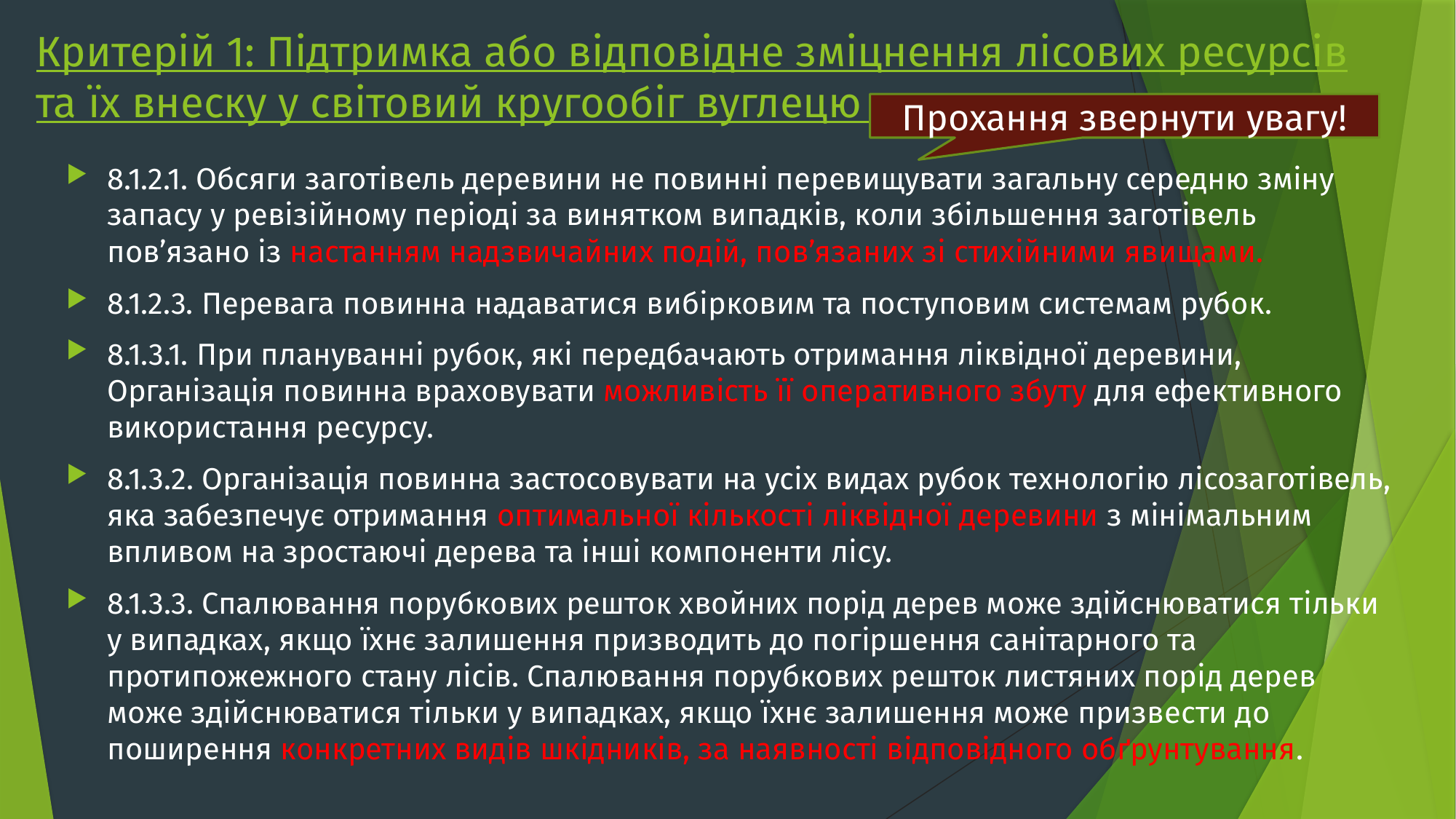

# Критерій 1: Підтримка або відповідне зміцнення лісових ресурсів та їх внеску у світовий кругообіг вуглецю –
Прохання звернути увагу!
8.1.2.1. Обсяги заготівель деревини не повинні перевищувати загальну середню зміну запасу у ревізійному періоді за винятком випадків, коли збільшення заготівель пов’язано із настанням надзвичайних подій, пов’язаних зі стихійними явищами.
8.1.2.3. Перевага повинна надаватися вибірковим та поступовим системам рубок.
8.1.3.1. При плануванні рубок, які передбачають отримання ліквідної деревини, Організація повинна враховувати можливість її оперативного збуту для ефективного використання ресурсу.
8.1.3.2. Організація повинна застосовувати на усіх видах рубок технологію лісозаготівель, яка забезпечує отримання оптимальної кількості ліквідної деревини з мінімальним впливом на зростаючі дерева та інші компоненти лісу.
8.1.3.3. Спалювання порубкових решток хвойних порід дерев може здійснюватися тільки у випадках, якщо їхнє залишення призводить до погіршення санітарного та протипожежного стану лісів. Спалювання порубкових решток листяних порід дерев може здійснюватися тільки у випадках, якщо їхнє залишення може призвести до поширення конкретних видів шкідників, за наявності відповідного обґрунтування.